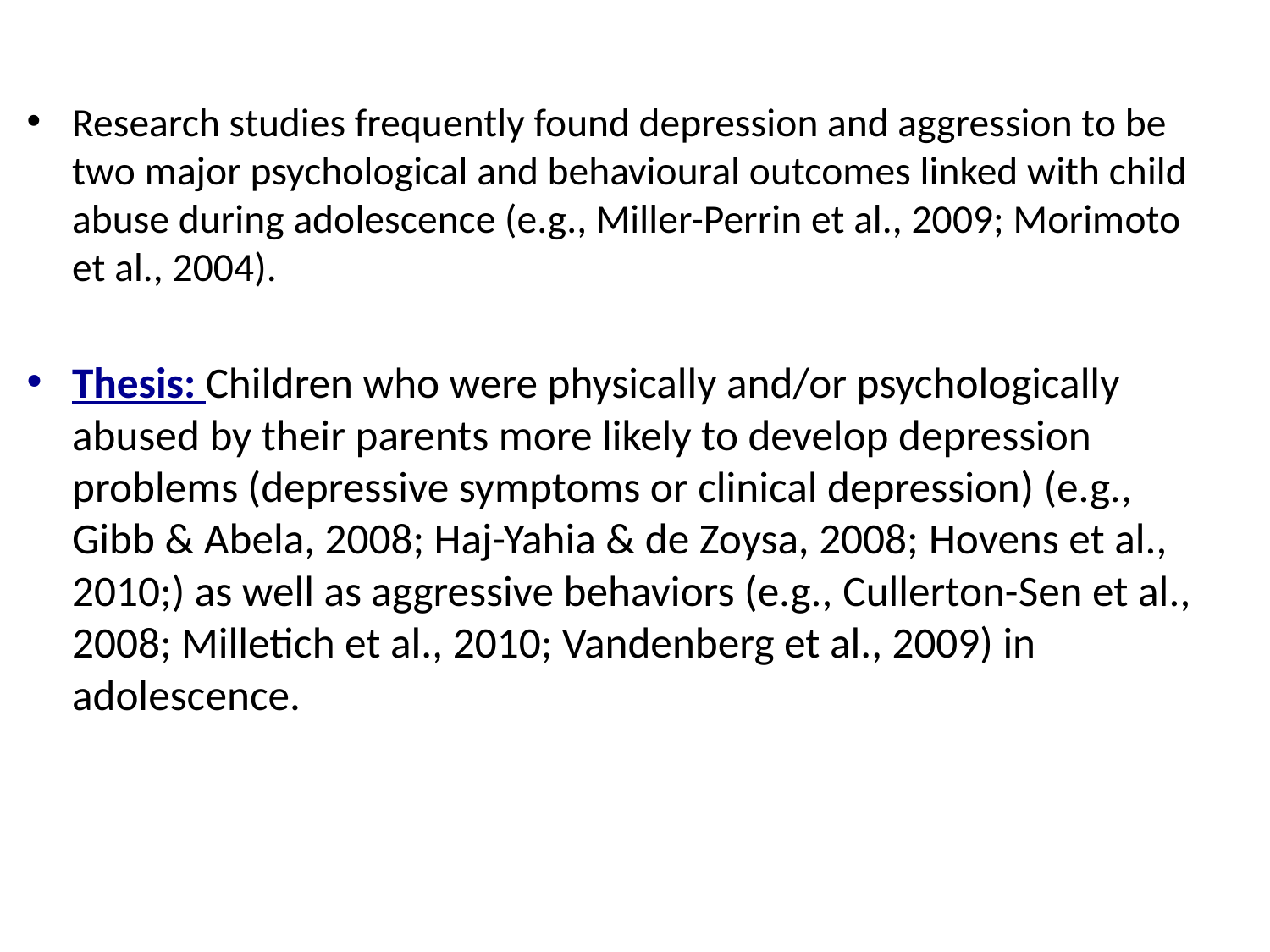

Research studies frequently found depression and aggression to be two major psychological and behavioural outcomes linked with child abuse during adolescence (e.g., Miller-Perrin et al., 2009; Morimoto et al., 2004).

Thesis: Children who were physically and/or psychologically abused by their parents more likely to develop depression problems (depressive symptoms or clinical depression) (e.g., Gibb & Abela, 2008; Haj-Yahia & de Zoysa, 2008; Hovens et al., 2010;) as well as aggressive behaviors (e.g., Cullerton-Sen et al., 2008; Milletich et al., 2010; Vandenberg et al., 2009) in adolescence.